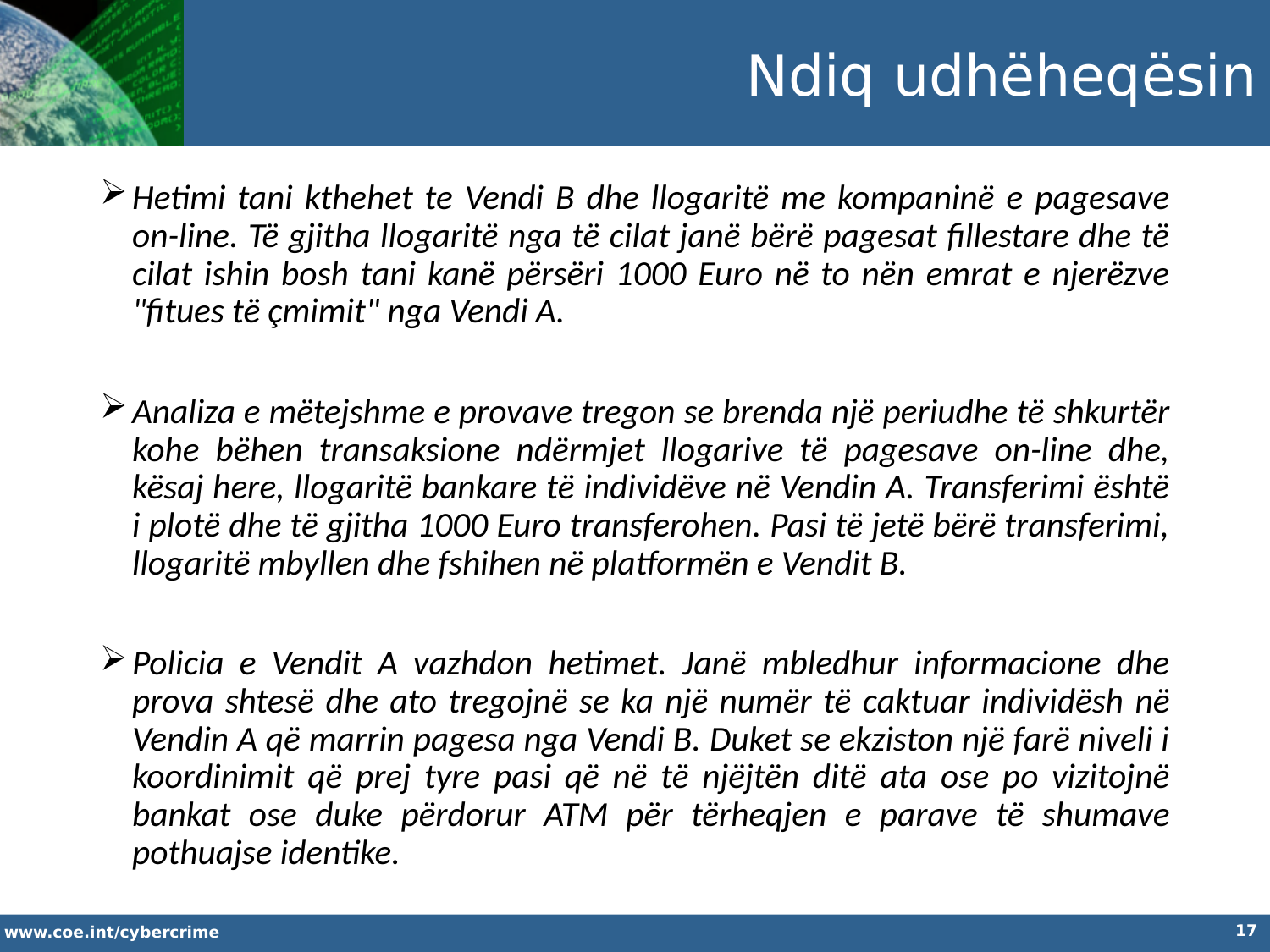

Ndiq udhëheqësin
Hetimi tani kthehet te Vendi B dhe llogaritë me kompaninë e pagesave on-line. Të gjitha llogaritë nga të cilat janë bërë pagesat fillestare dhe të cilat ishin bosh tani kanë përsëri 1000 Euro në to nën emrat e njerëzve "fitues të çmimit" nga Vendi A.

Analiza e mëtejshme e provave tregon se brenda një periudhe të shkurtër kohe bëhen transaksione ndërmjet llogarive të pagesave on-line dhe, kësaj here, llogaritë bankare të individëve në Vendin A. Transferimi është i plotë dhe të gjitha 1000 Euro transferohen. Pasi të jetë bërë transferimi, llogaritë mbyllen dhe fshihen në platformën e Vendit B.

Policia e Vendit A vazhdon hetimet. Janë mbledhur informacione dhe prova shtesë dhe ato tregojnë se ka një numër të caktuar individësh në Vendin A që marrin pagesa nga Vendi B. Duket se ekziston një farë niveli i koordinimit që prej tyre pasi që në të njëjtën ditë ata ose po vizitojnë bankat ose duke përdorur ATM për tërheqjen e parave të shumave pothuajse identike.

17